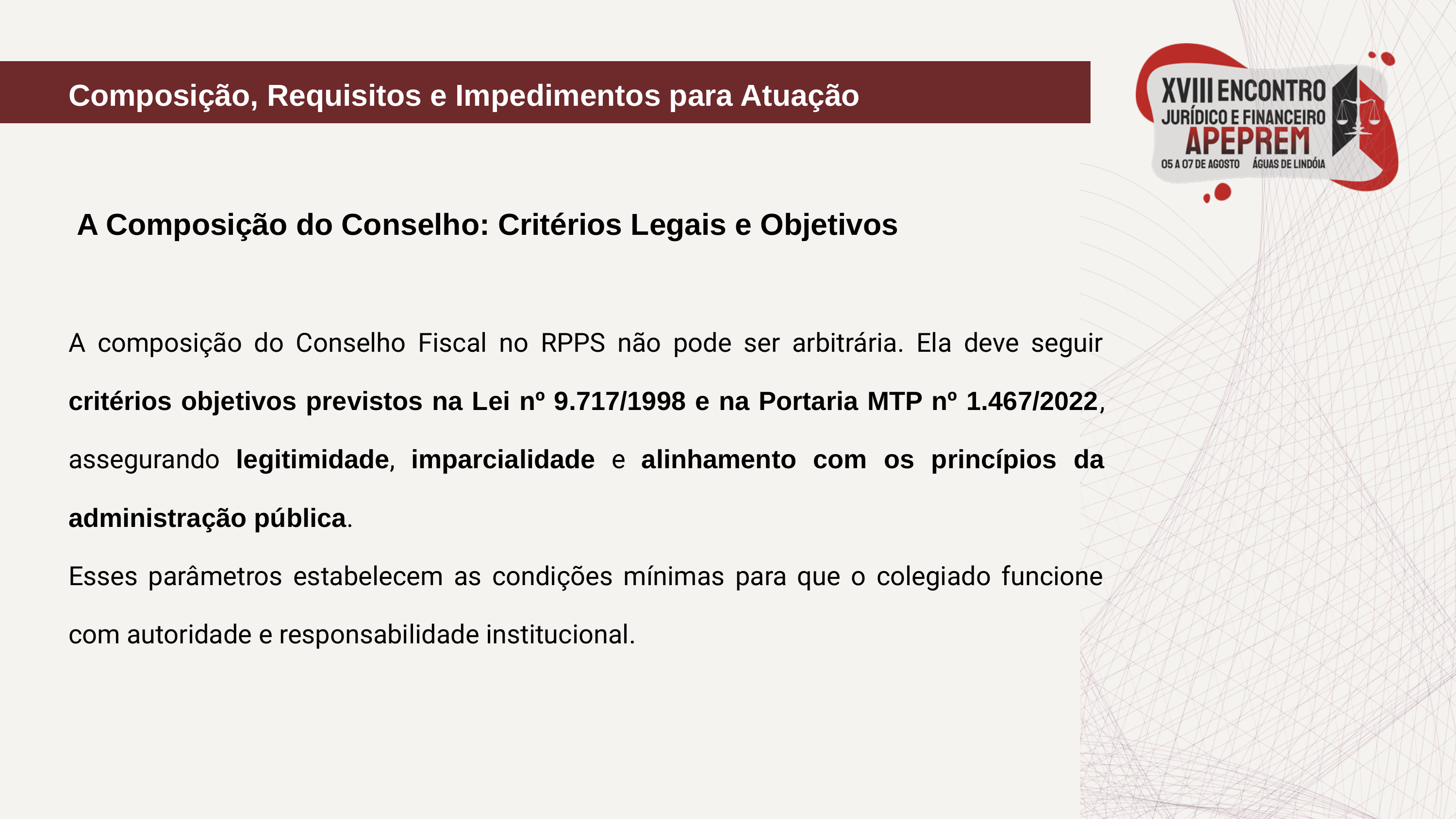

Composição, Requisitos e Impedimentos para Atuação
 A Composição do Conselho: Critérios Legais e Objetivos
A composição do Conselho Fiscal no RPPS não pode ser arbitrária. Ela deve seguir critérios objetivos previstos na Lei nº 9.717/1998 e na Portaria MTP nº 1.467/2022, assegurando legitimidade, imparcialidade e alinhamento com os princípios da administração pública.
Esses parâmetros estabelecem as condições mínimas para que o colegiado funcione com autoridade e responsabilidade institucional.